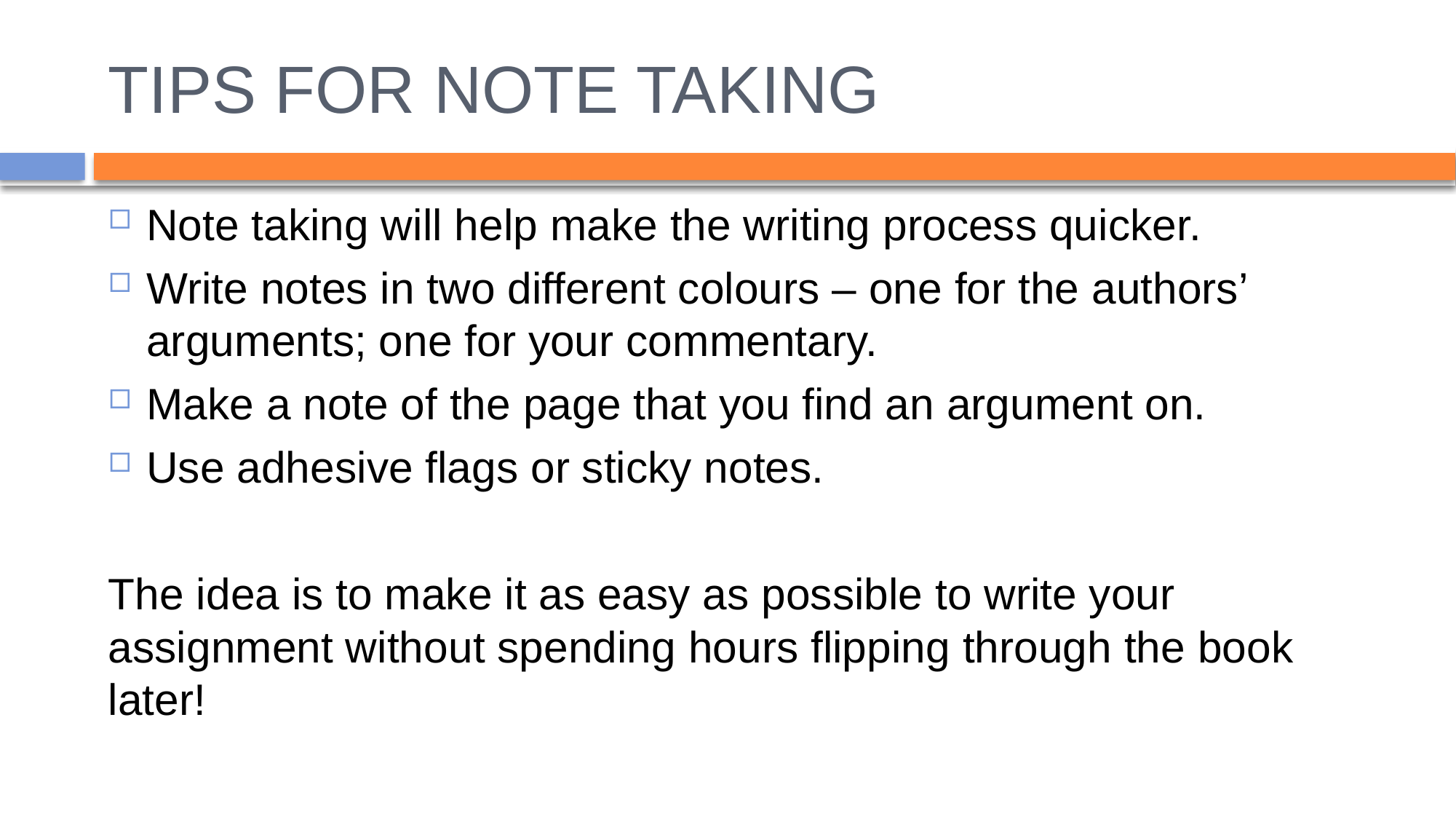

# TIPS FOR NOTE TAKING
Note taking will help make the writing process quicker.
Write notes in two different colours – one for the authors’ arguments; one for your commentary.
Make a note of the page that you find an argument on.
Use adhesive flags or sticky notes.

The idea is to make it as easy as possible to write your assignment without spending hours flipping through the book later!